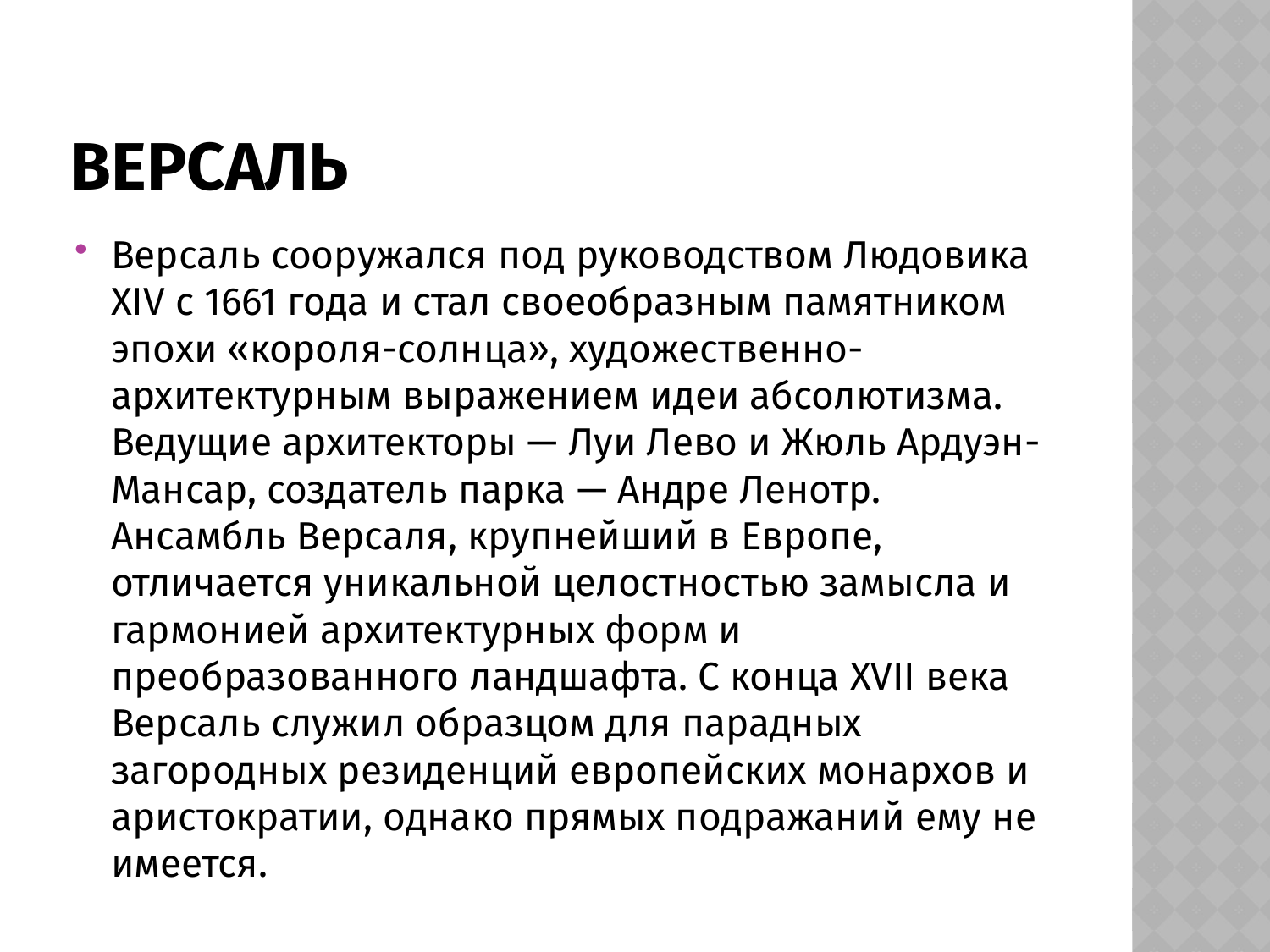

# Версаль
Версаль сооружался под руководством Людовика XIV с 1661 года и стал своеобразным памятником эпохи «короля-солнца», художественно-архитектурным выражением идеи абсолютизма. Ведущие архитекторы — Луи Лево и Жюль Ардуэн-Мансар, создатель парка — Андре Ленотр. Ансамбль Версаля, крупнейший в Европе, отличается уникальной целостностью замысла и гармонией архитектурных форм и преобразованного ландшафта. С конца XVII века Версаль служил образцом для парадных загородных резиденций европейских монархов и аристократии, однако прямых подражаний ему не имеется.